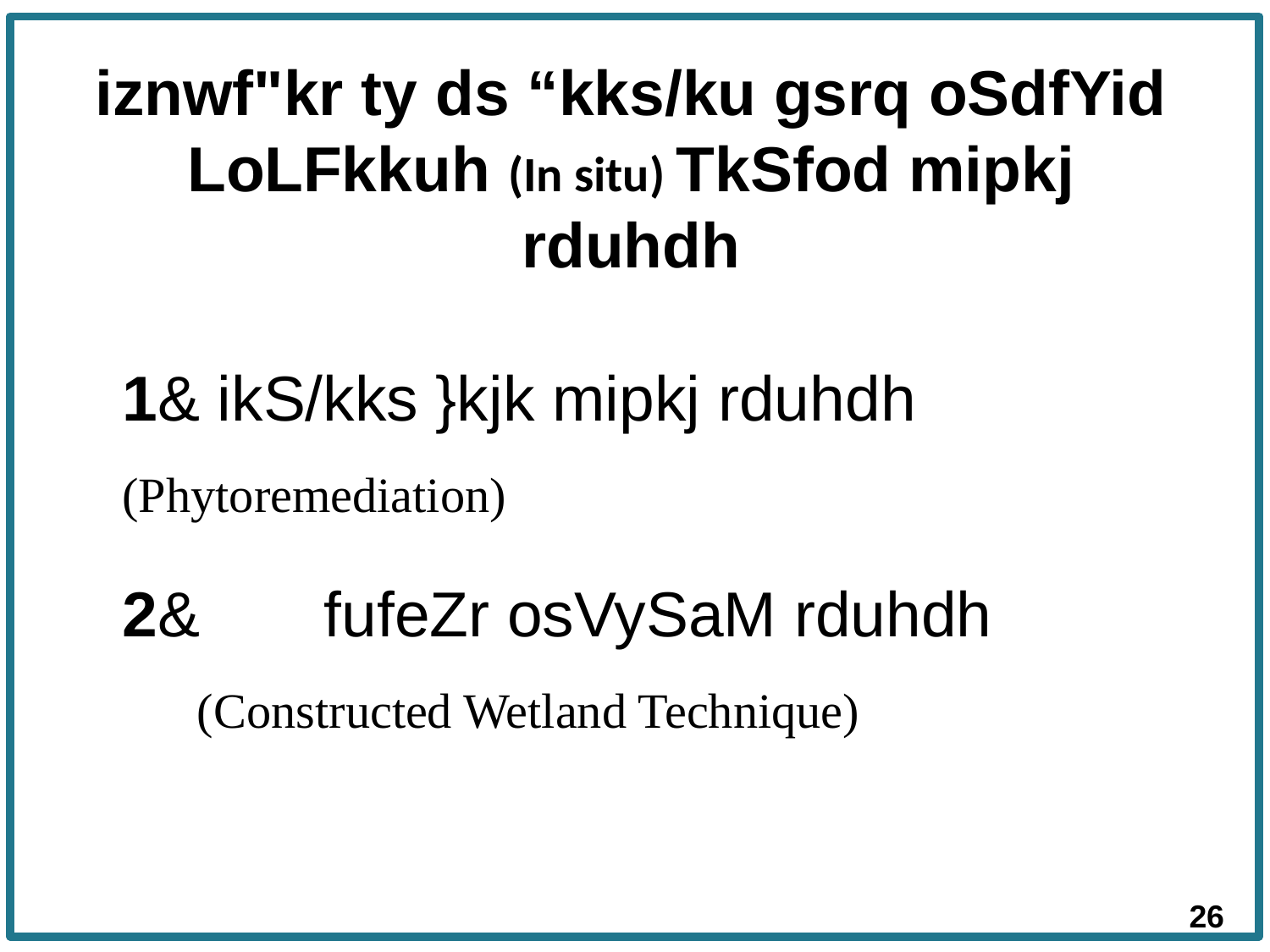

# iznwf"kr ty ds “kks/ku gsrq oSdfYid LoLFkkuh (In situ) TkSfod mipkj rduhdh

1& ikS/kks }kjk mipkj rduhdh (Phytoremediation)
2&	fufeZr osVySaM rduhdh (Constructed Wetland Technique)

26